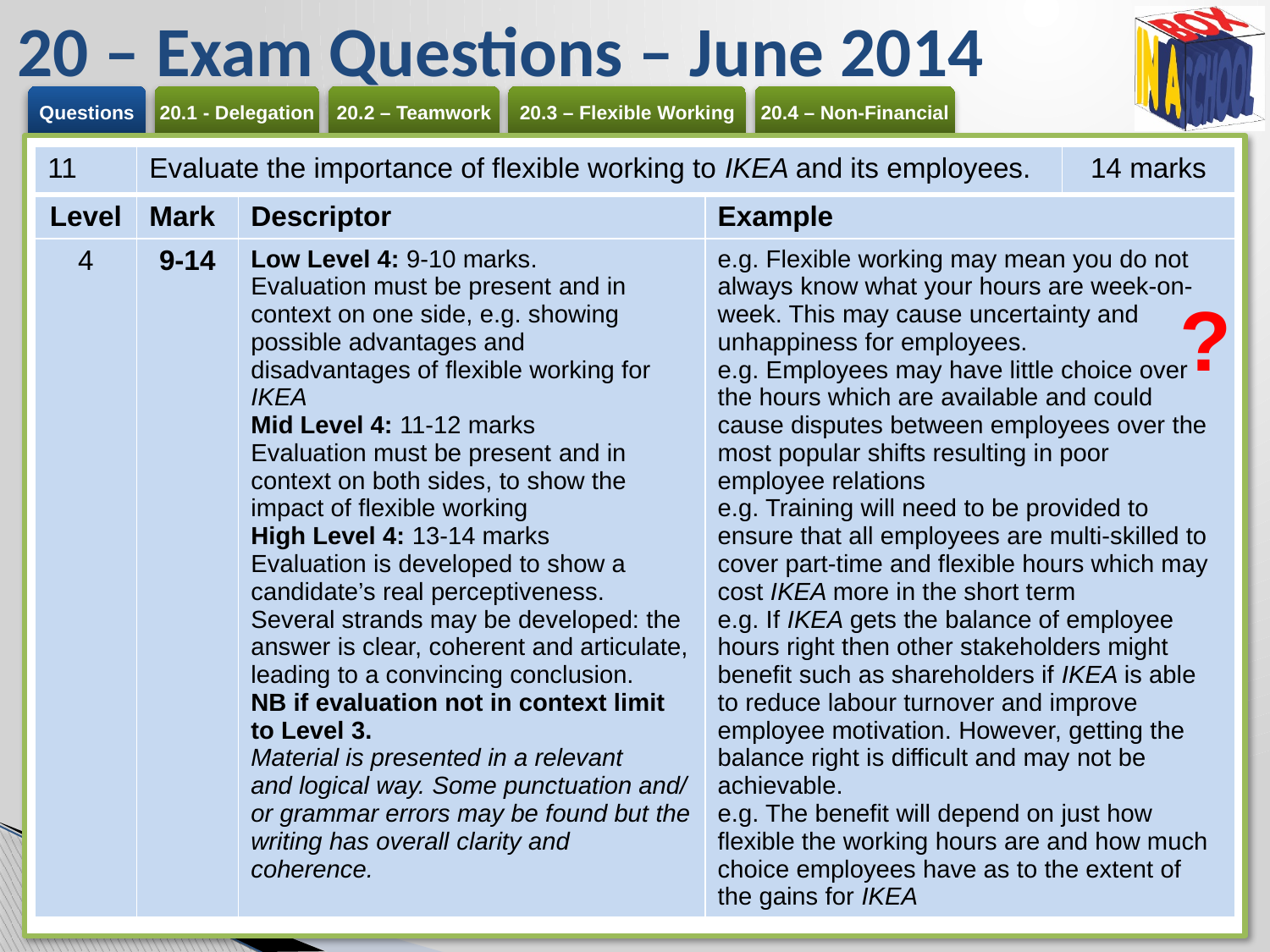

# 20 – Exam Questions – June 2014
| 11 | Evaluate the importance of flexible working to IKEA and its employees. |  |  | 14 marks |
| --- | --- | --- | --- | --- |
| Level | Mark | Descriptor | Example |  |
| 4 | 9-14 | Low Level 4: 9-10 marks. Evaluation must be present and in context on one side, e.g. showing possible advantages and disadvantages of flexible working for IKEA Mid Level 4: 11-12 marks Evaluation must be present and in context on both sides, to show the impact of flexible working High Level 4: 13-14 marks Evaluation is developed to show a candidate’s real perceptiveness. Several strands may be developed: the answer is clear, coherent and articulate, leading to a convincing conclusion. NB if evaluation not in context limit to Level 3. Material is presented in a relevant and logical way. Some punctuation and/ or grammar errors may be found but the writing has overall clarity and coherence. | e.g. Flexible working may mean you do not always know what your hours are week-on-week. This may cause uncertainty and unhappiness for employees. e.g. Employees may have little choice over the hours which are available and could cause disputes between employees over the most popular shifts resulting in poor employee relations e.g. Training will need to be provided to ensure that all employees are multi-skilled to cover part-time and flexible hours which may cost IKEA more in the short term e.g. If IKEA gets the balance of employee hours right then other stakeholders might benefit such as shareholders if IKEA is able to reduce labour turnover and improve employee motivation. However, getting the balance right is difficult and may not be achievable. e.g. The benefit will depend on just how flexible the working hours are and how much choice employees have as to the extent of the gains for IKEA |  |
?